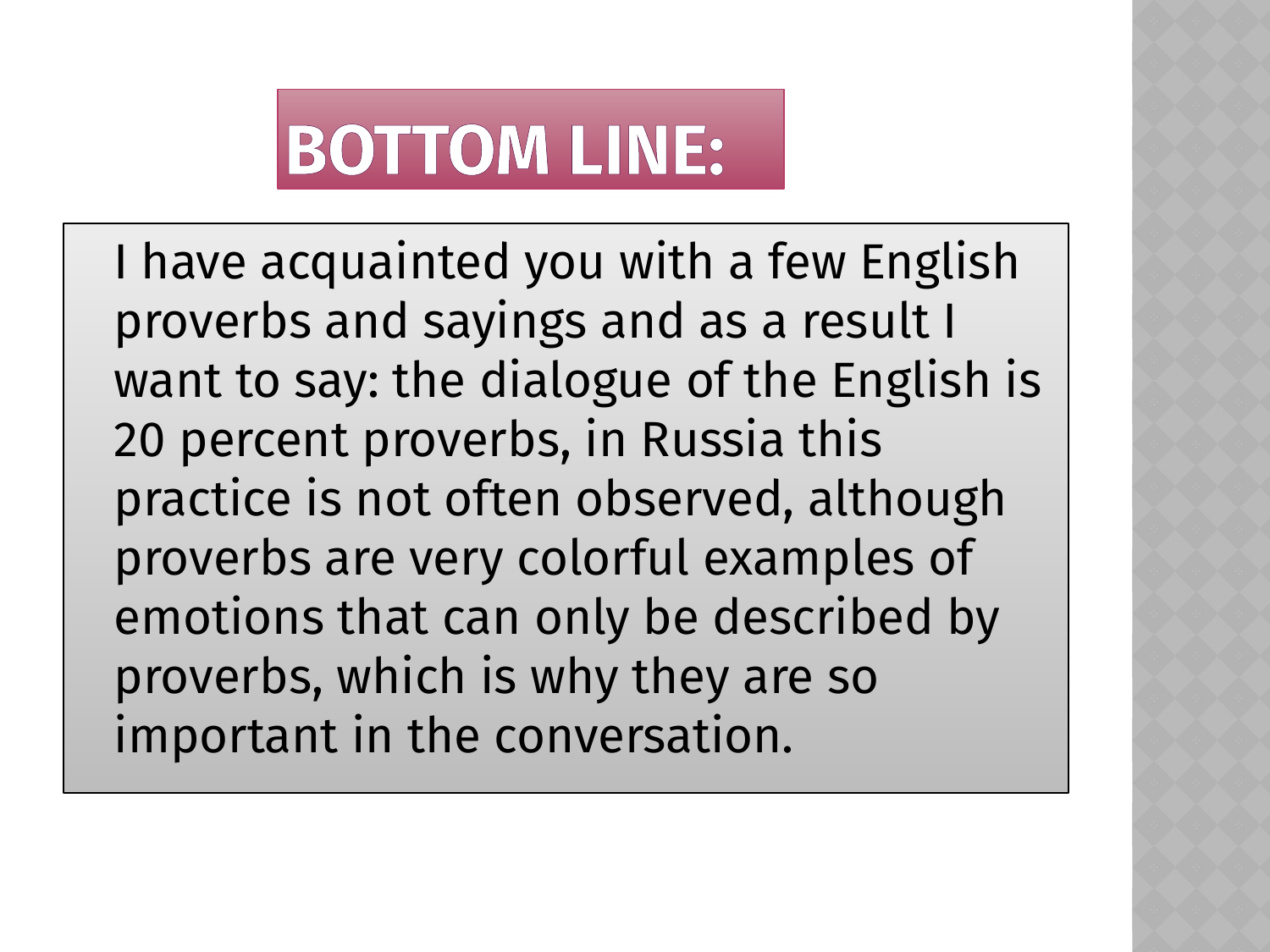

# Bottom line:
   I have acquainted you with a few English proverbs and sayings and as a result I want to say: the dialogue of the English is 20 percent proverbs, in Russia this practice is not often observed, although proverbs are very colorful examples of emotions that can only be described by proverbs, which is why they are so important in the conversation.